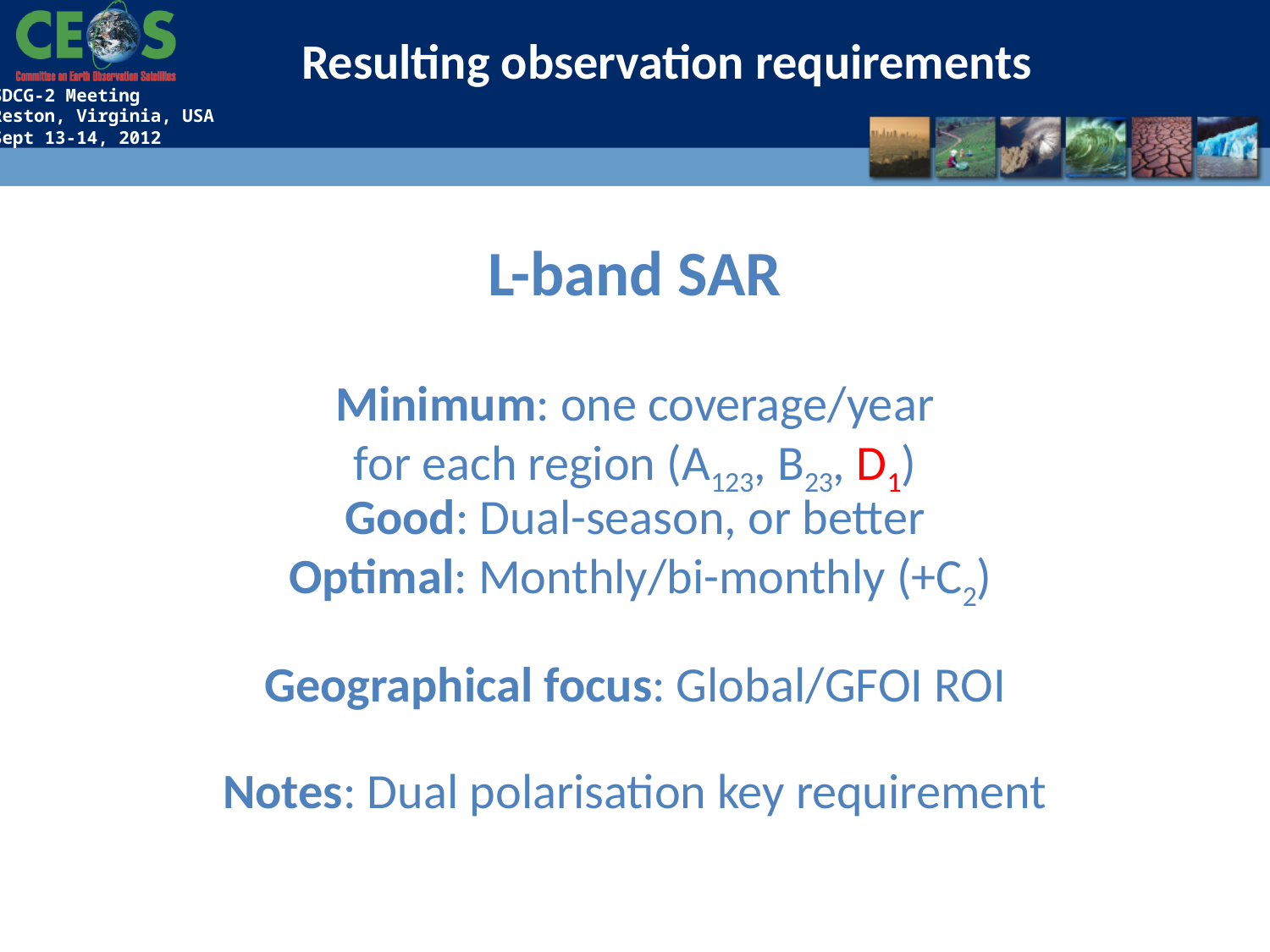

Resulting observation requirements
L-band SAR
Minimum: one coverage/year
 for each region (A123, B23, D1)
Good: Dual-season, or better
 Optimal: Monthly/bi-monthly (+C2)
Geographical focus: Global/GFOI ROI
Notes: Dual polarisation key requirement